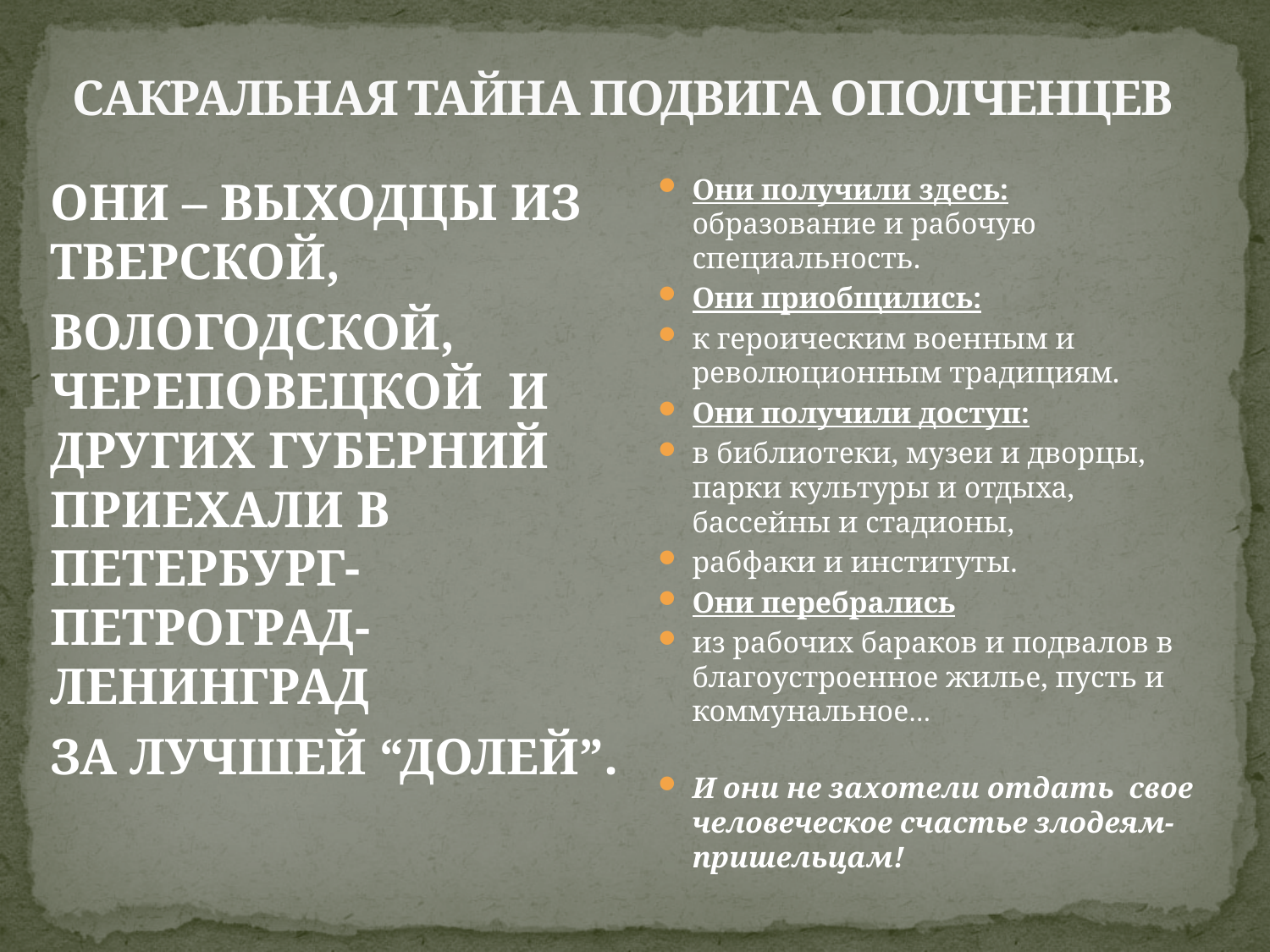

# САКРАЛЬНАЯ ТАЙНА ПОДВИГА ОПОЛЧЕНЦЕВ
ОНИ – ВЫХОДЦЫ ИЗ ТВЕРСКОЙ,
ВОЛОГОДСКОЙ, ЧЕРЕПОВЕЦКОЙ  И ДРУГИХ ГУБЕРНИЙ ПРИЕХАЛИ В ПЕТЕРБУРГ-ПЕТРОГРАД-ЛЕНИНГРАД
ЗА ЛУЧШЕЙ “ДОЛЕЙ”.

Они получили здесь: образование и рабочую специальность.
Они приобщились:
к героическим военным и революционным традициям.
Они получили доступ:
в библиотеки, музеи и дворцы, парки культуры и отдыха, бассейны и стадионы,
рабфаки и институты.
Они перебрались
из рабочих бараков и подвалов в благоустроенное жилье, пусть и коммунальное…

И они не захотели отдать  свое человеческое счастье злодеям-пришельцам!